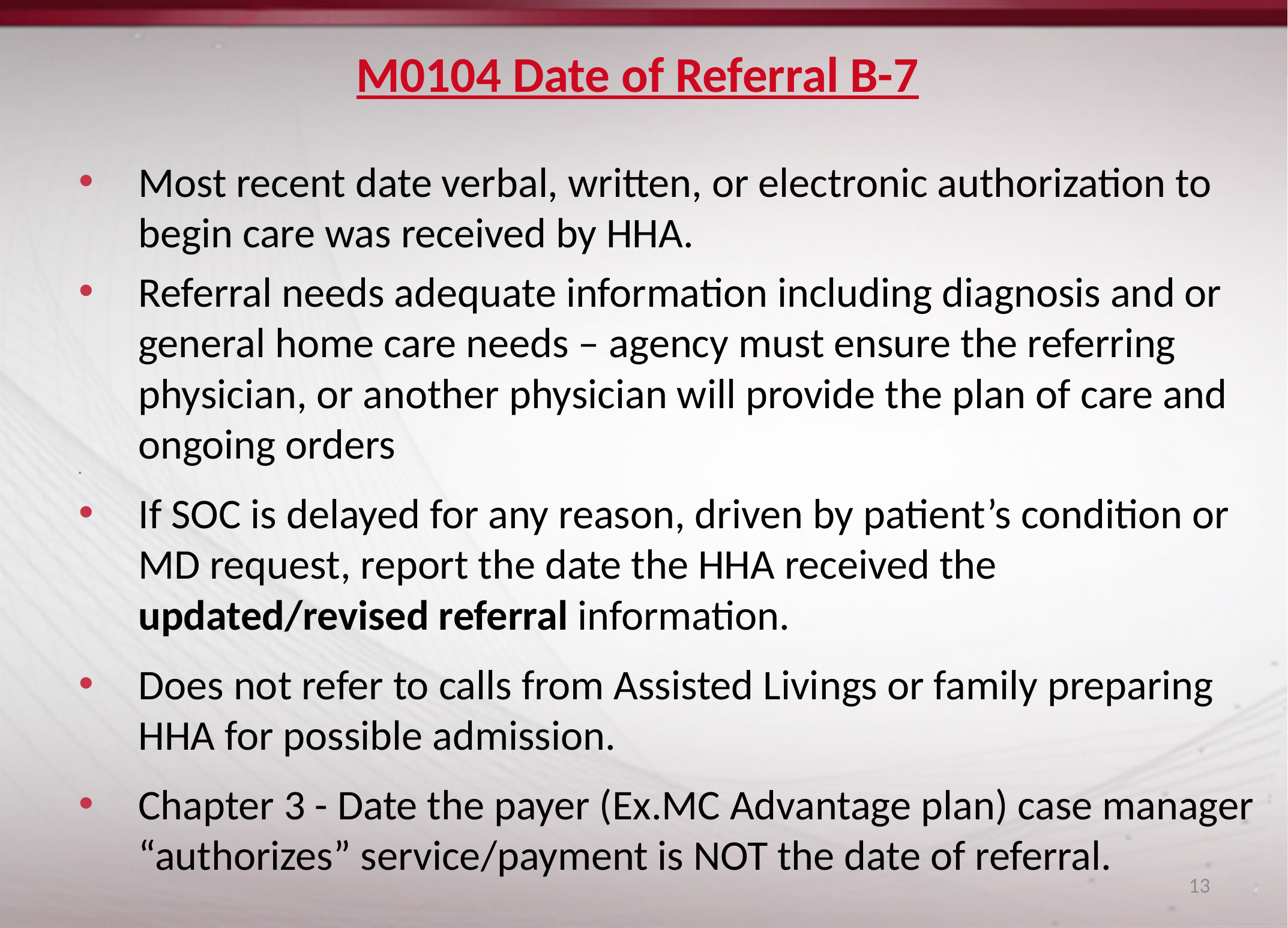

# M0104 Date of Referral B-7
Most recent date verbal, written, or electronic authorization to begin care was received by HHA.
Referral needs adequate information including diagnosis and or general home care needs – agency must ensure the referring physician, or another physician will provide the plan of care and ongoing orders

If SOC is delayed for any reason, driven by patient’s condition or MD request, report the date the HHA received the updated/revised referral information.

Does not refer to calls from Assisted Livings or family preparing HHA for possible admission.

Chapter 3 - Date the payer (Ex.MC Advantage plan) case manager “authorizes” service/payment is NOT the date of referral.

13